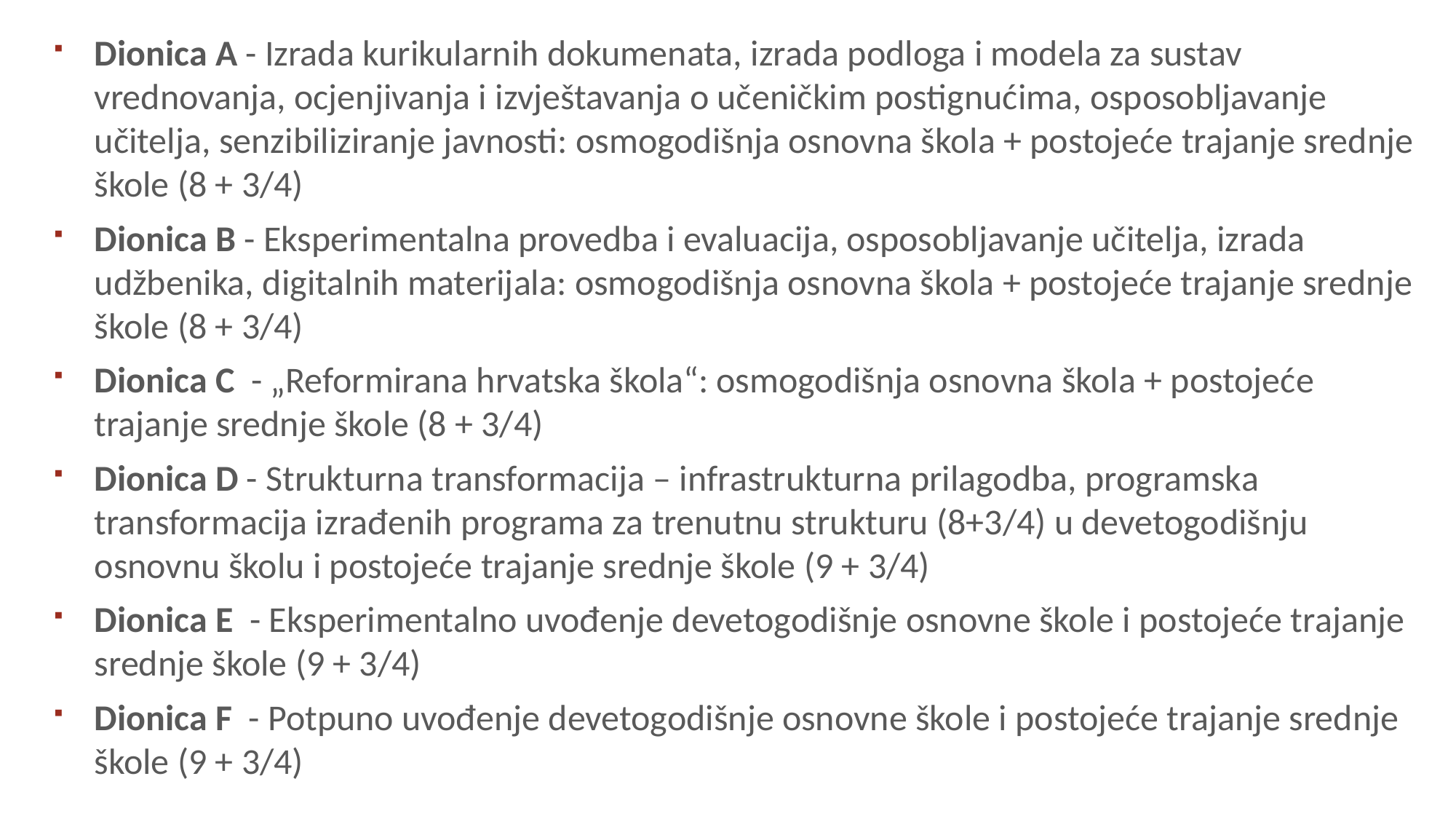

Dionica A - Izrada kurikularnih dokumenata, izrada podloga i modela za sustav vrednovanja, ocjenjivanja i izvještavanja o učeničkim postignućima, osposobljavanje učitelja, senzibiliziranje javnosti: osmogodišnja osnovna škola + postojeće trajanje srednje škole (8 + 3/4)
Dionica B - Eksperimentalna provedba i evaluacija, osposobljavanje učitelja, izrada udžbenika, digitalnih materijala: osmogodišnja osnovna škola + postojeće trajanje srednje škole (8 + 3/4)
Dionica C  - „Reformirana hrvatska škola“: osmogodišnja osnovna škola + postojeće trajanje srednje škole (8 + 3/4)
Dionica D - Strukturna transformacija – infrastrukturna prilagodba, programska transformacija izrađenih programa za trenutnu strukturu (8+3/4) u devetogodišnju osnovnu školu i postojeće trajanje srednje škole (9 + 3/4)
Dionica E  - Eksperimentalno uvođenje devetogodišnje osnovne škole i postojeće trajanje srednje škole (9 + 3/4)
Dionica F  - Potpuno uvođenje devetogodišnje osnovne škole i postojeće trajanje srednje škole (9 + 3/4)